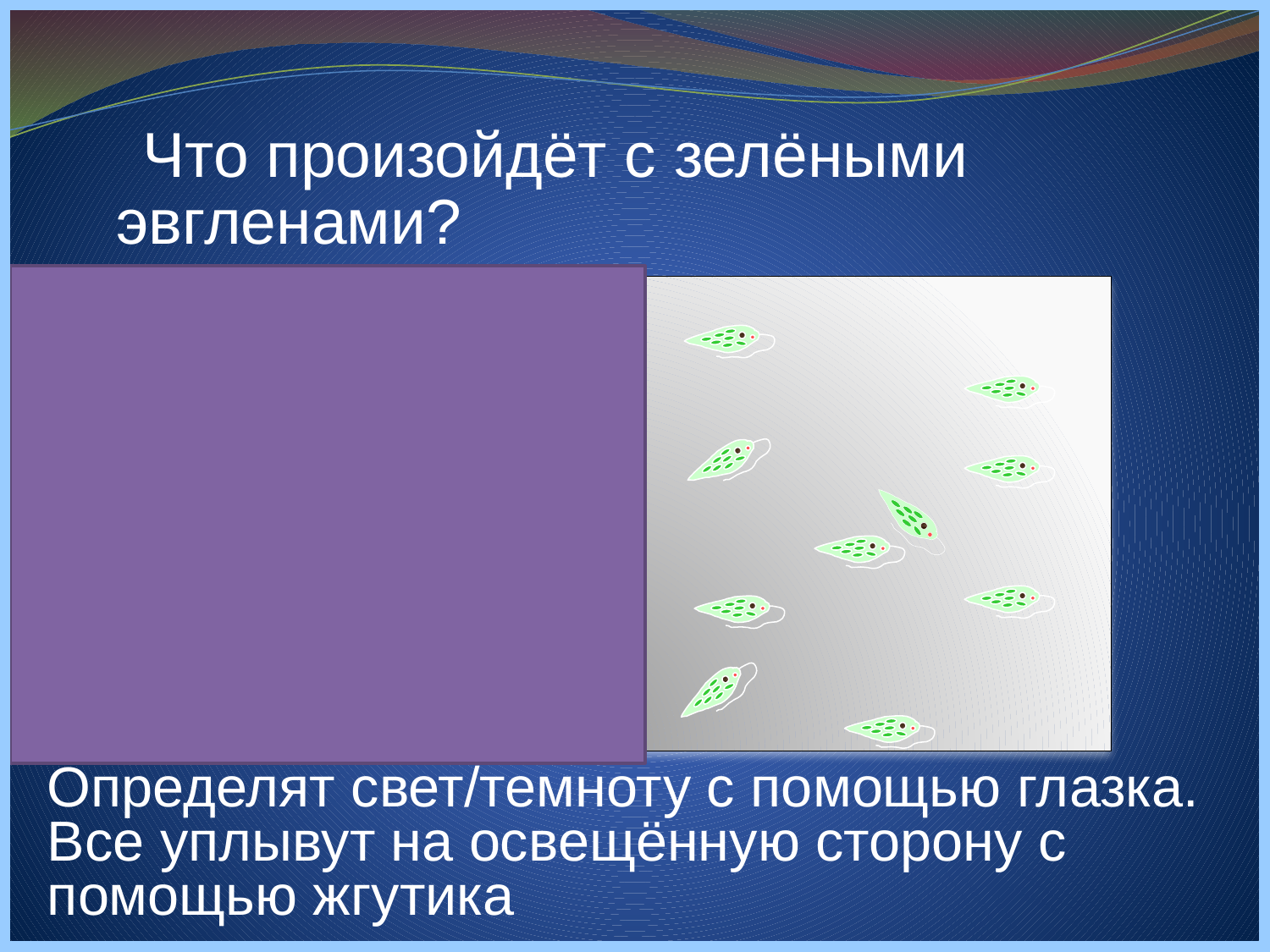

Что произойдёт с зелёными эвгленами?

Определят свет/темноту с помощью глазка. Все уплывут на освещённую сторону с помощью жгутика